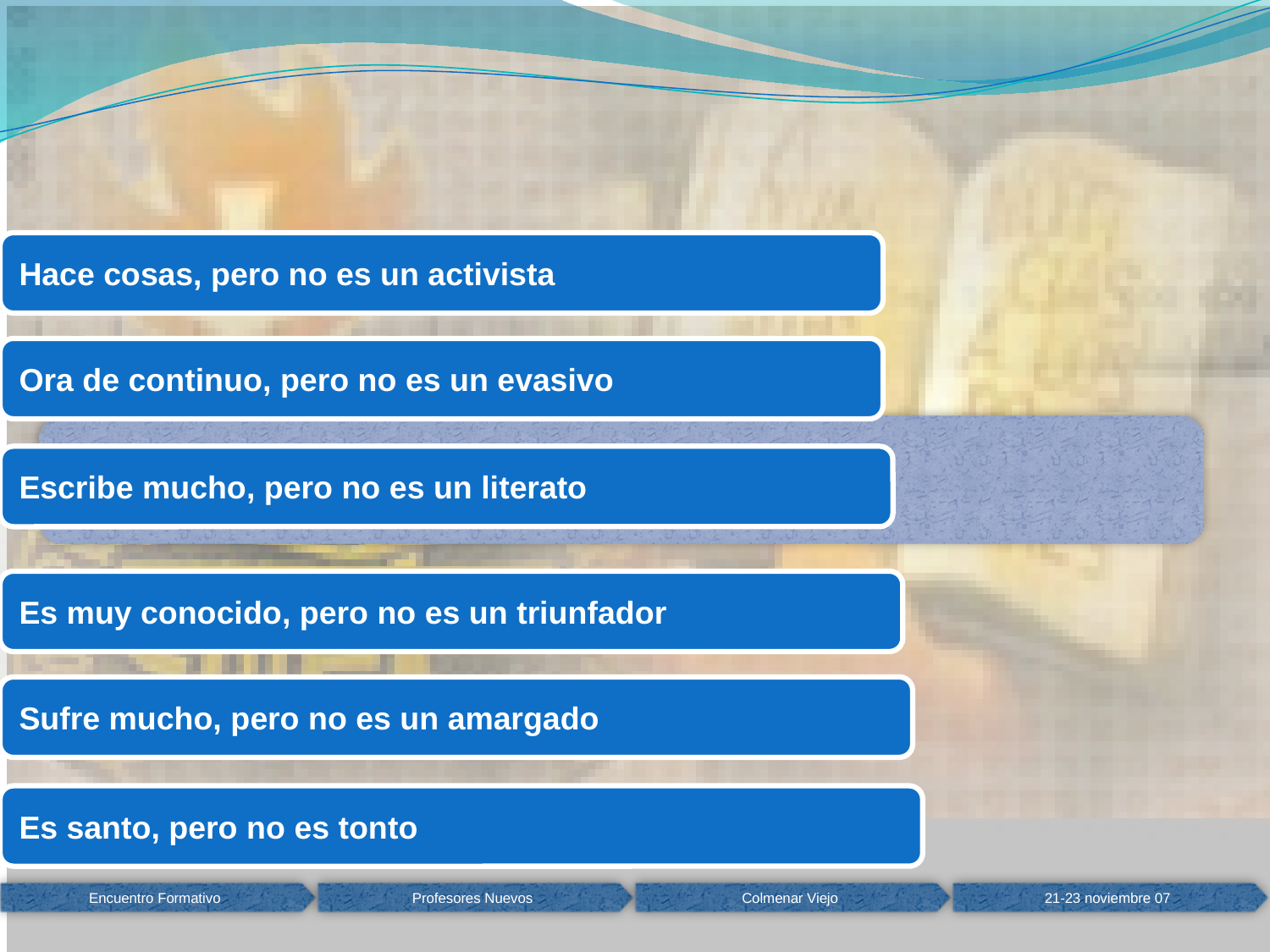

Hace cosas, pero no es un activista
Ora de continuo, pero no es un evasivo
Claret...
Escribe mucho, pero no es un literato
Es muy conocido, pero no es un triunfador
Sufre mucho, pero no es un amargado
Es santo, pero no es tonto
21-23 noviembre 07
Encuentro Formativo
Profesores Nuevos
Colmenar Viejo